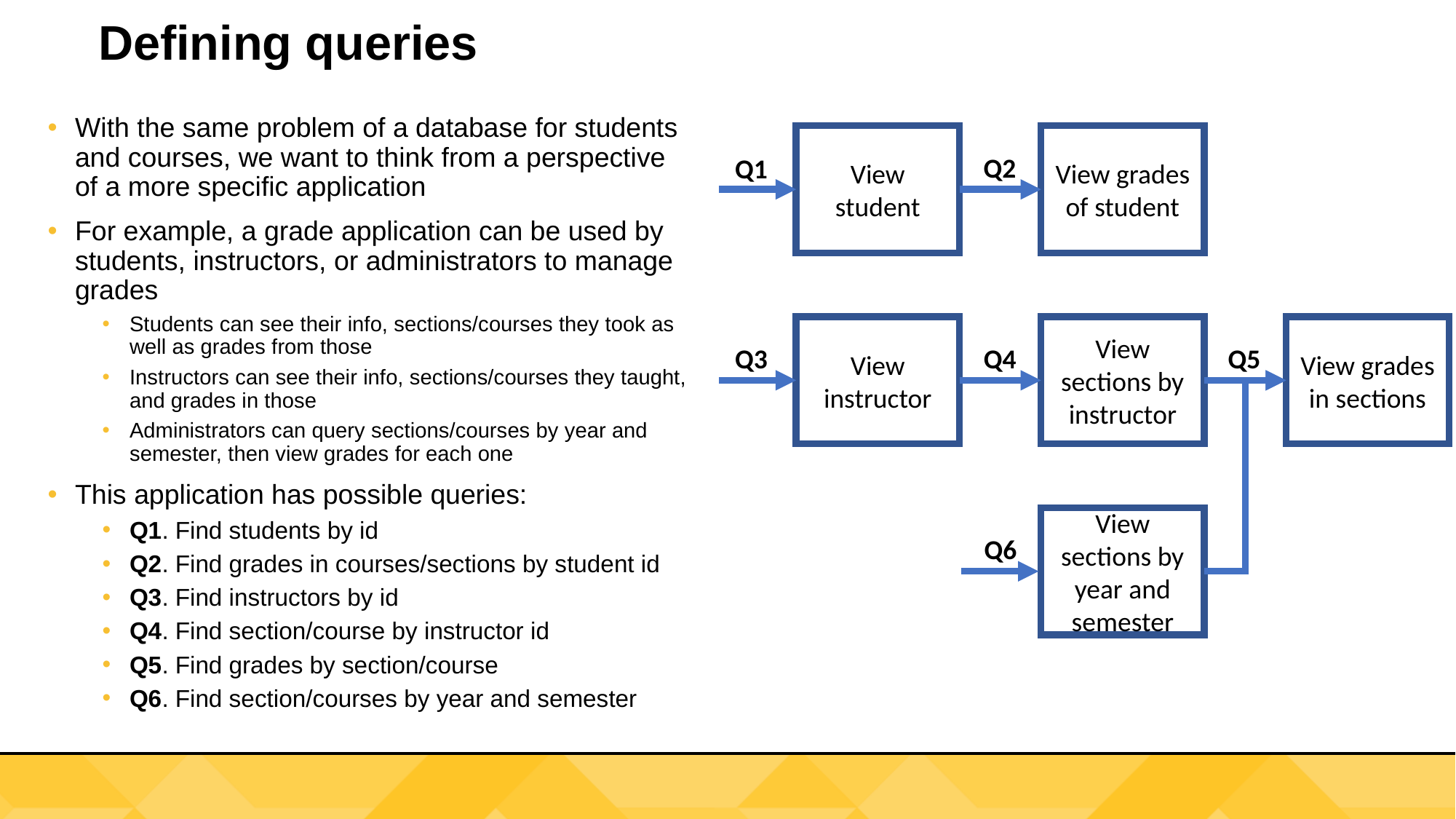

# Defining queries
With the same problem of a database for students and courses, we want to think from a perspective of a more specific application
For example, a grade application can be used by students, instructors, or administrators to manage grades
Students can see their info, sections/courses they took as well as grades from those
Instructors can see their info, sections/courses they taught, and grades in those
Administrators can query sections/courses by year and semester, then view grades for each one
This application has possible queries:
Q1. Find students by id
Q2. Find grades in courses/sections by student id
Q3. Find instructors by id
Q4. Find section/course by instructor id
Q5. Find grades by section/course
Q6. Find section/courses by year and semester
View student
View grades of student
Q2
Q1
View instructor
View sections by instructor
View grades in sections
Q4
Q3
Q5
View sections by year and semester
Q6